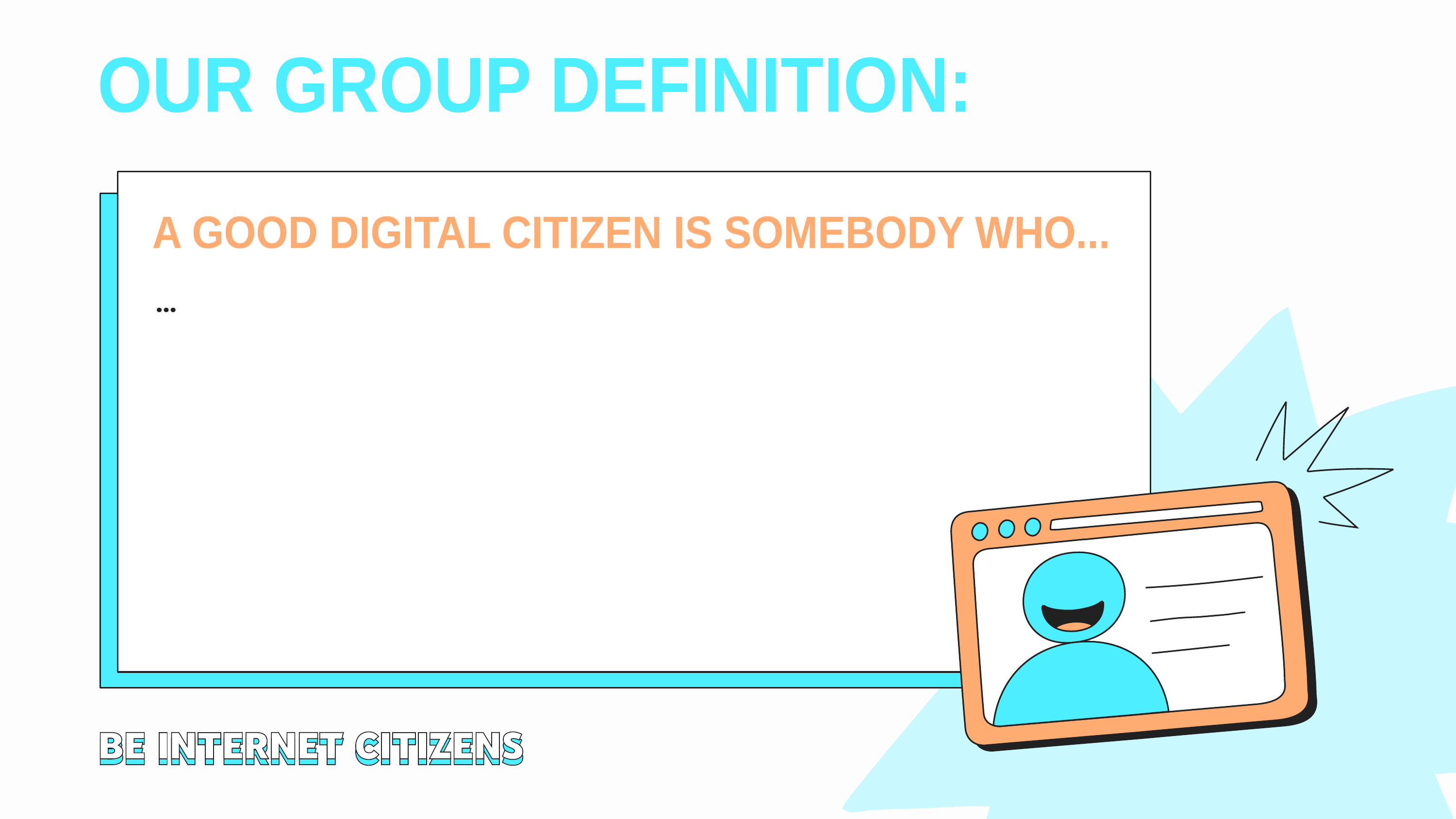

OUR GROUP DEFINITION:

A GOOD DIGITAL CITIZEN IS SOMEBODY WHO...
…